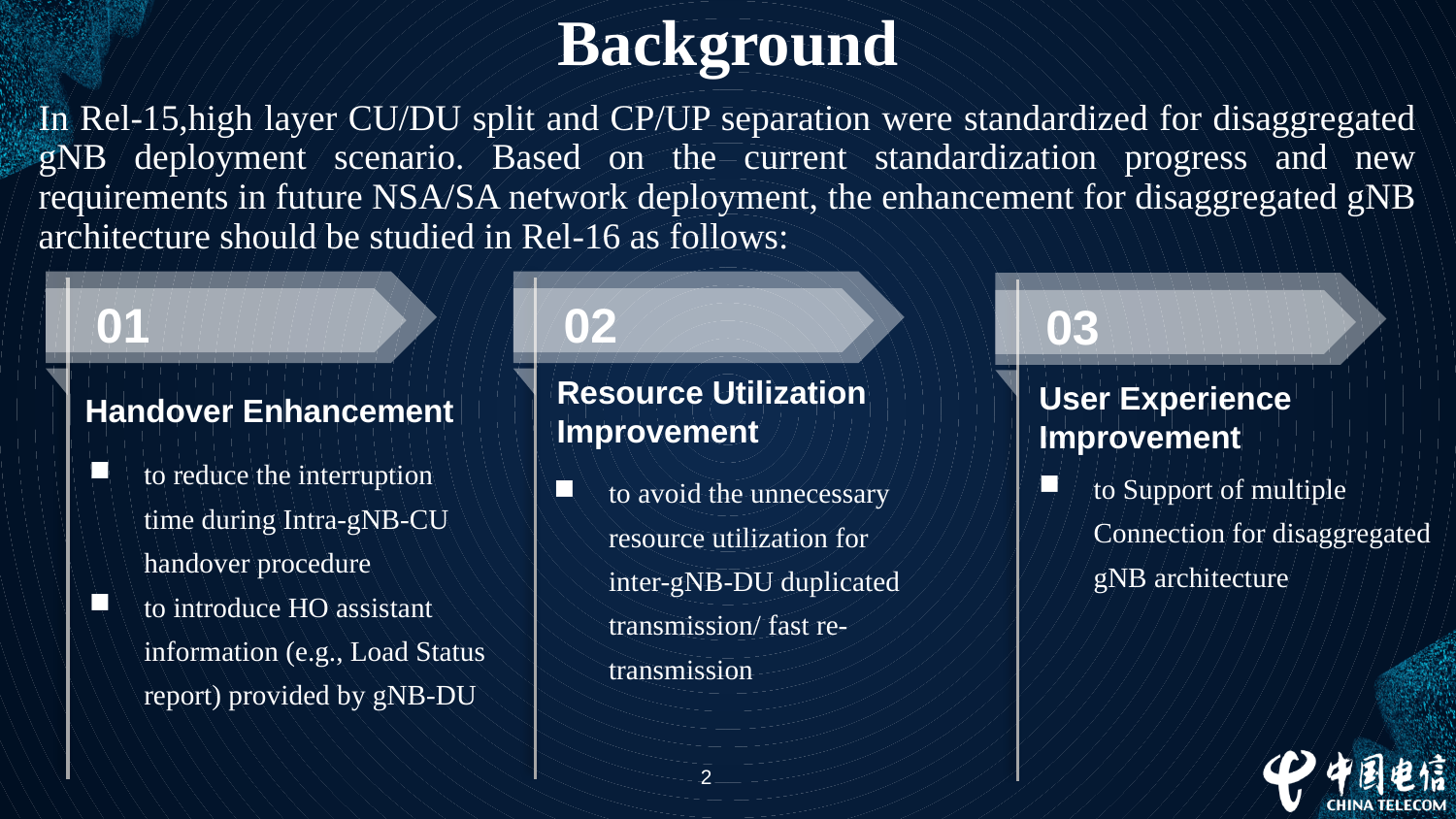

# Background
In Rel-15,high layer CU/DU split and CP/UP separation were standardized for disaggregated gNB deployment scenario. Based on the current standardization progress and new requirements in future NSA/SA network deployment, the enhancement for disaggregated gNB architecture should be studied in Rel-16 as follows:

01

Handover Enhancement
02

Resource Utilization Improvement

03

User Experience Improvement
to reduce the interruption time during Intra-gNB-CU handover procedure
to introduce HO assistant information (e.g., Load Status report) provided by gNB-DU
to Support of multiple Connection for disaggregated gNB architecture

to avoid the unnecessary resource utilization for inter-gNB-DU duplicated transmission/ fast re-transmission
2